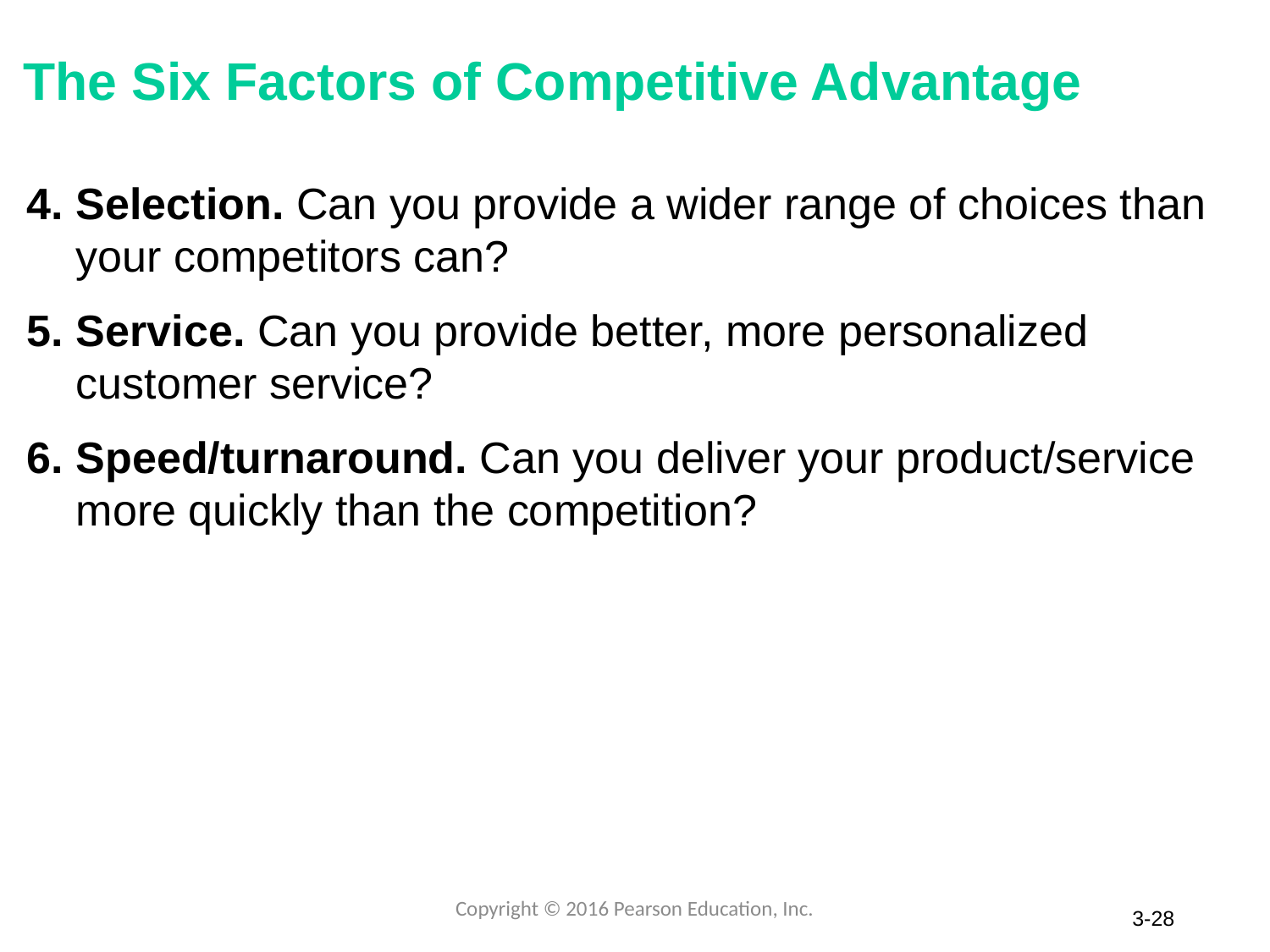

# The Six Factors of Competitive Advantage
4. Selection. Can you provide a wider range of choices than
    your competitors can?

5. Service. Can you provide better, more personalized
    customer service?

6. Speed/turnaround. Can you deliver your product/service
    more quickly than the competition?
Copyright © 2016 Pearson Education, Inc.